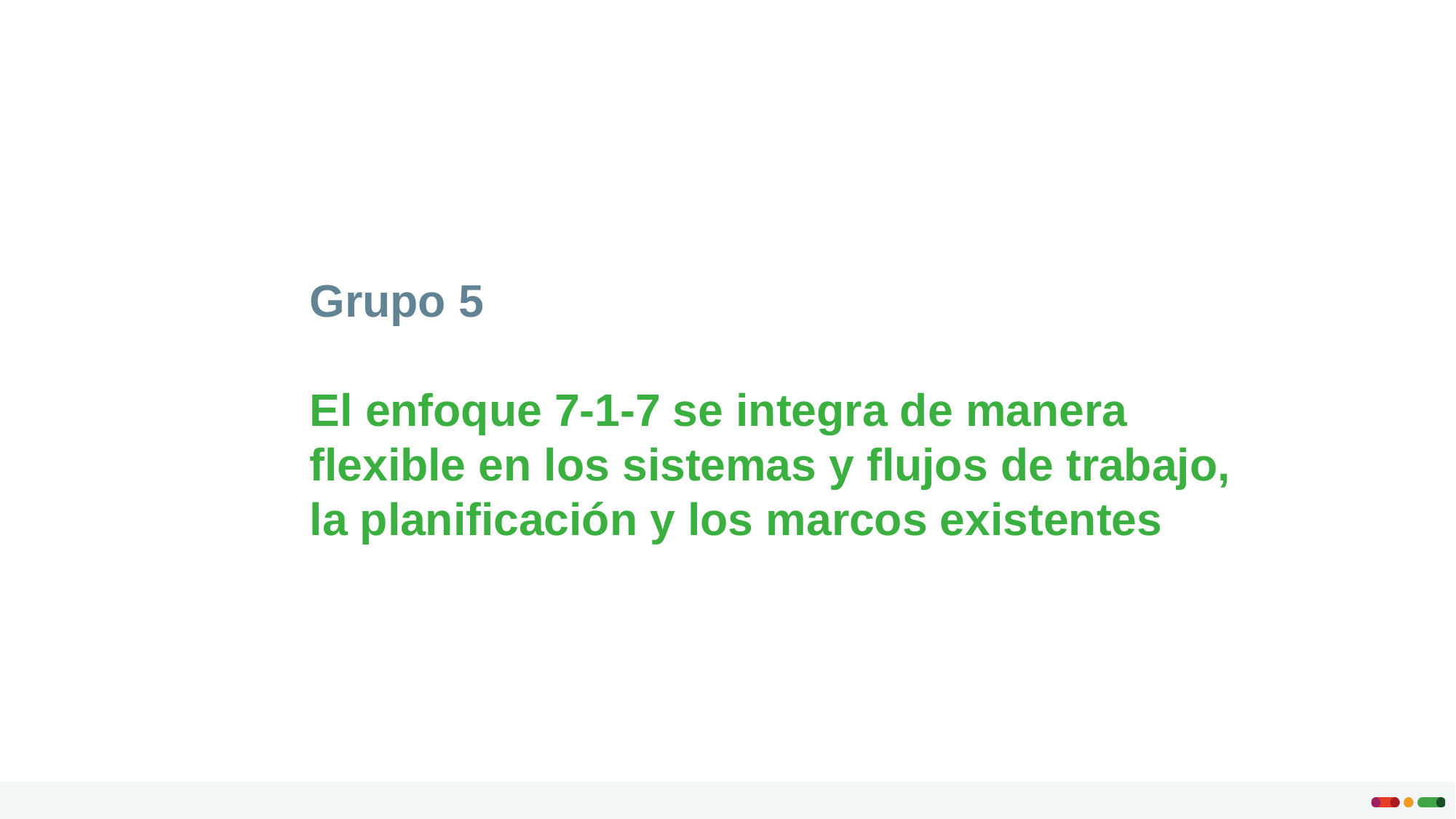

Grupo 5

El enfoque 7-1-7 se integra de manera flexible en los sistemas y flujos de trabajo, la planificación y los marcos existentes